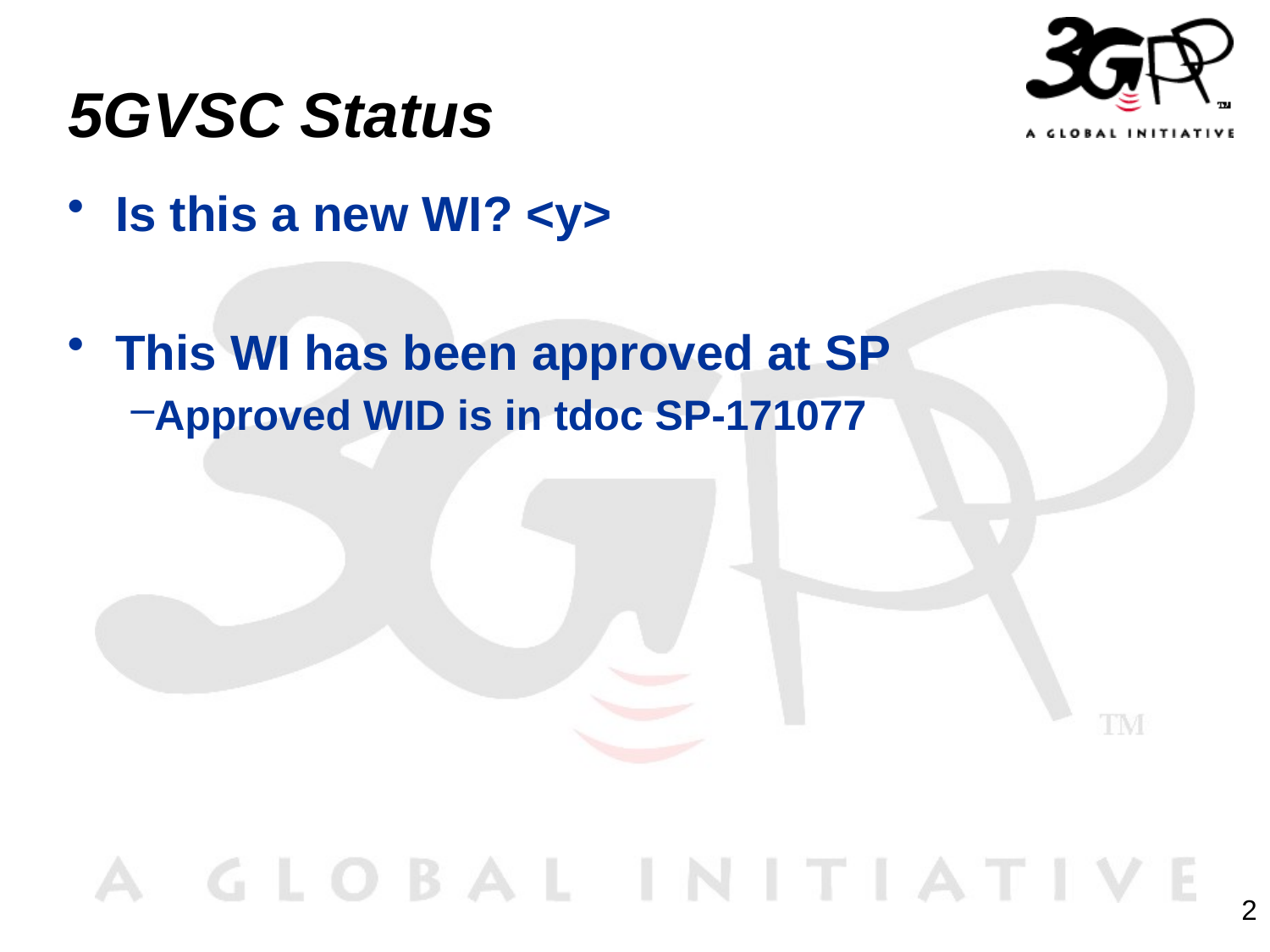

# 5GVSC Status
Is this a new WI? <y>

This WI has been approved at SP
Approved WID is in tdoc SP-171077
2